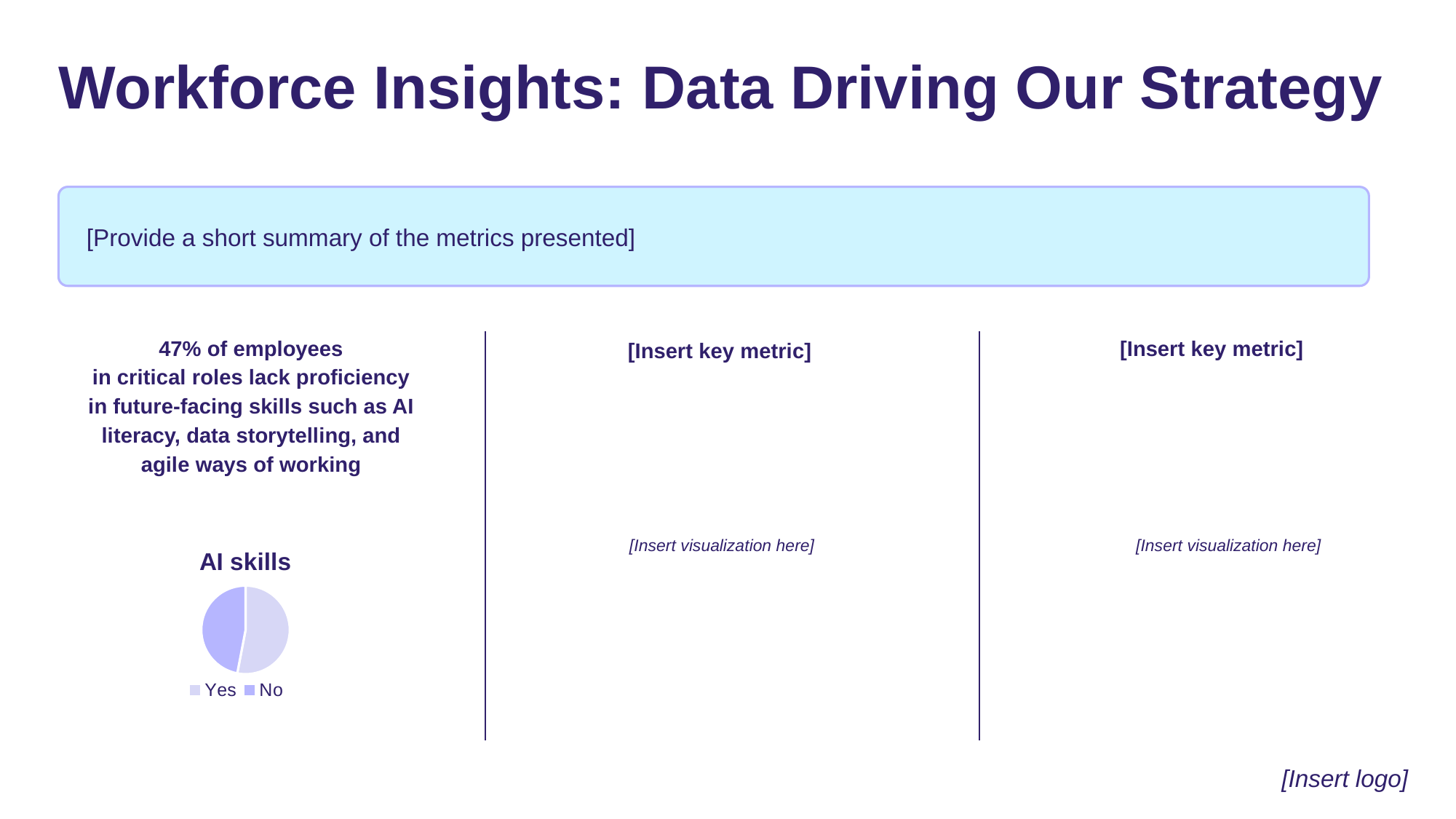

# Workforce Insights: Data Driving Our Strategy

[Provide a short summary of the metrics presented]
[Insert key metric]
47% of employees
in critical roles lack proficiency in future-facing skills such as AI literacy, data storytelling, and agile ways of working
[Insert key metric]

### Chart:

| Category | AI skills |
|---|---|
| Yes | 53.0 |
| No | 47.0 |
[Insert visualization here]

[Insert visualization here]

[Insert logo]